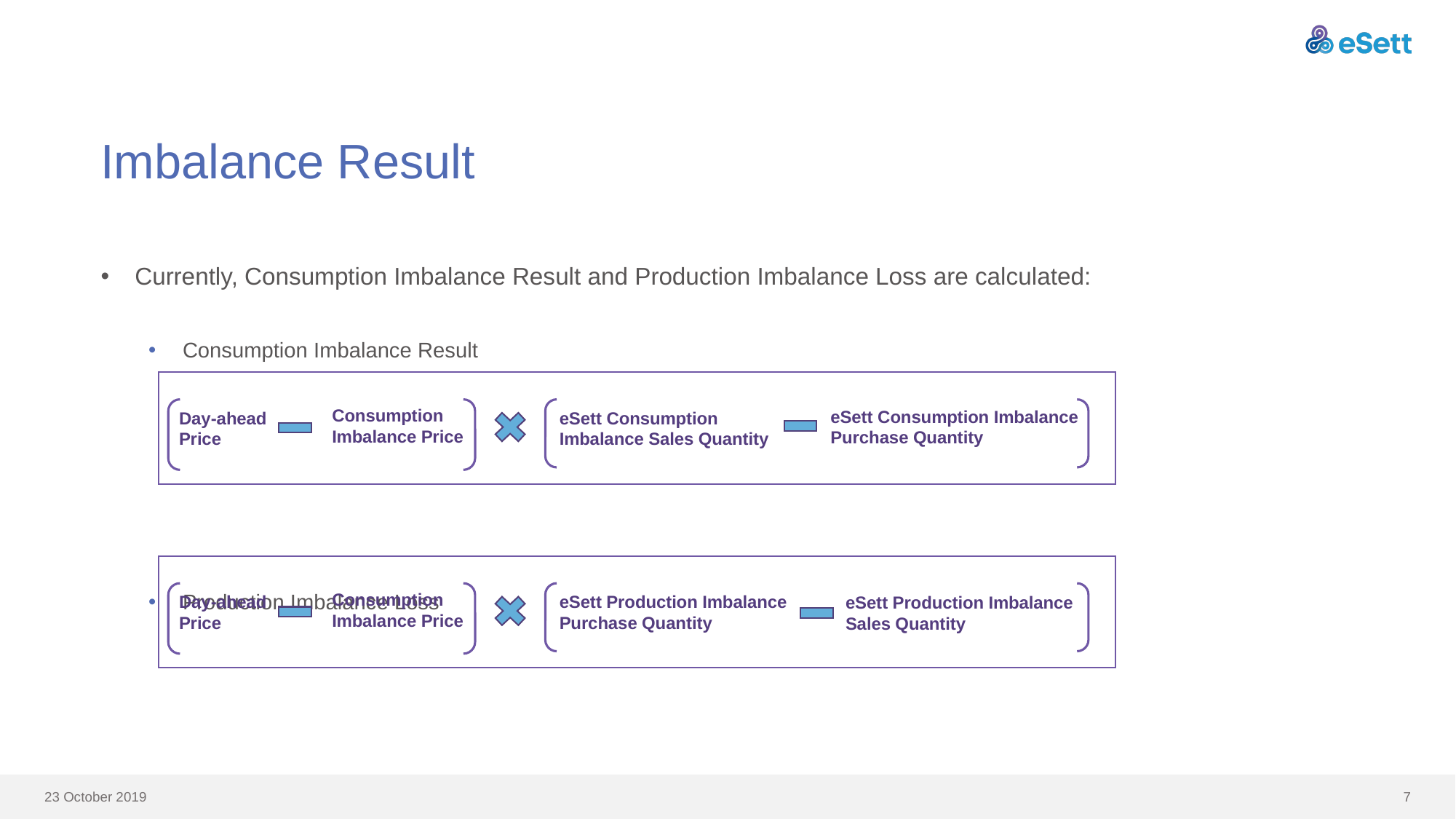

# Imbalance Result
Currently, Consumption Imbalance Result and Production Imbalance Loss are calculated:

Consumption Imbalance Result

Production Imbalance Loss

Consumption Imbalance Price
eSett Consumption Imbalance Purchase Quantity
Day-ahead Price
eSett Consumption Imbalance Sales Quantity

Consumption Imbalance Price
Day-ahead Price
eSett Production Imbalance Purchase Quantity
eSett Production Imbalance Sales Quantity